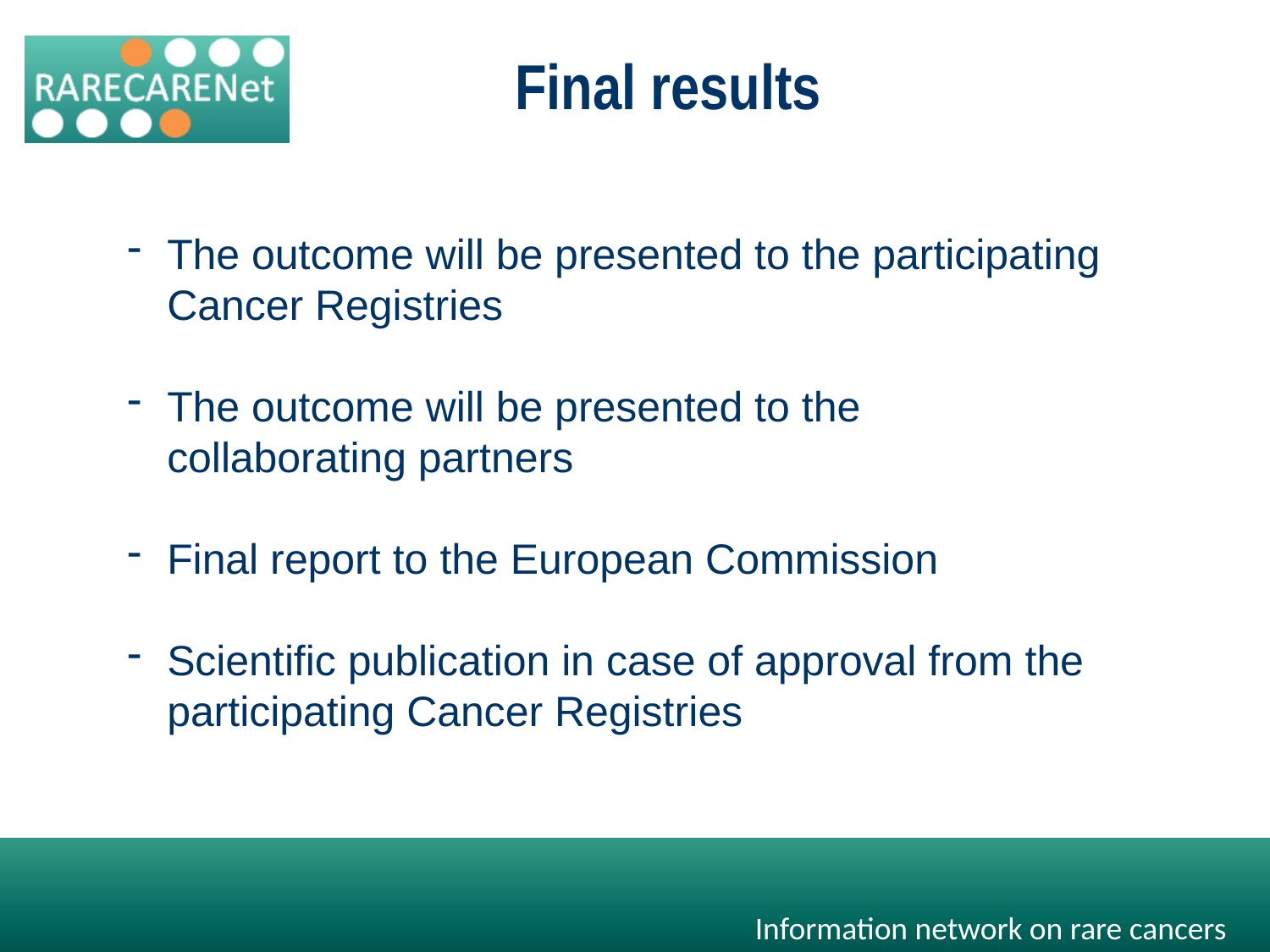

Final results
The outcome will be presented to the participating Cancer Registries

The outcome will be presented to the collaborating partners

Final report to the European Commission

Scientific publication in case of approval from the participating Cancer Registries